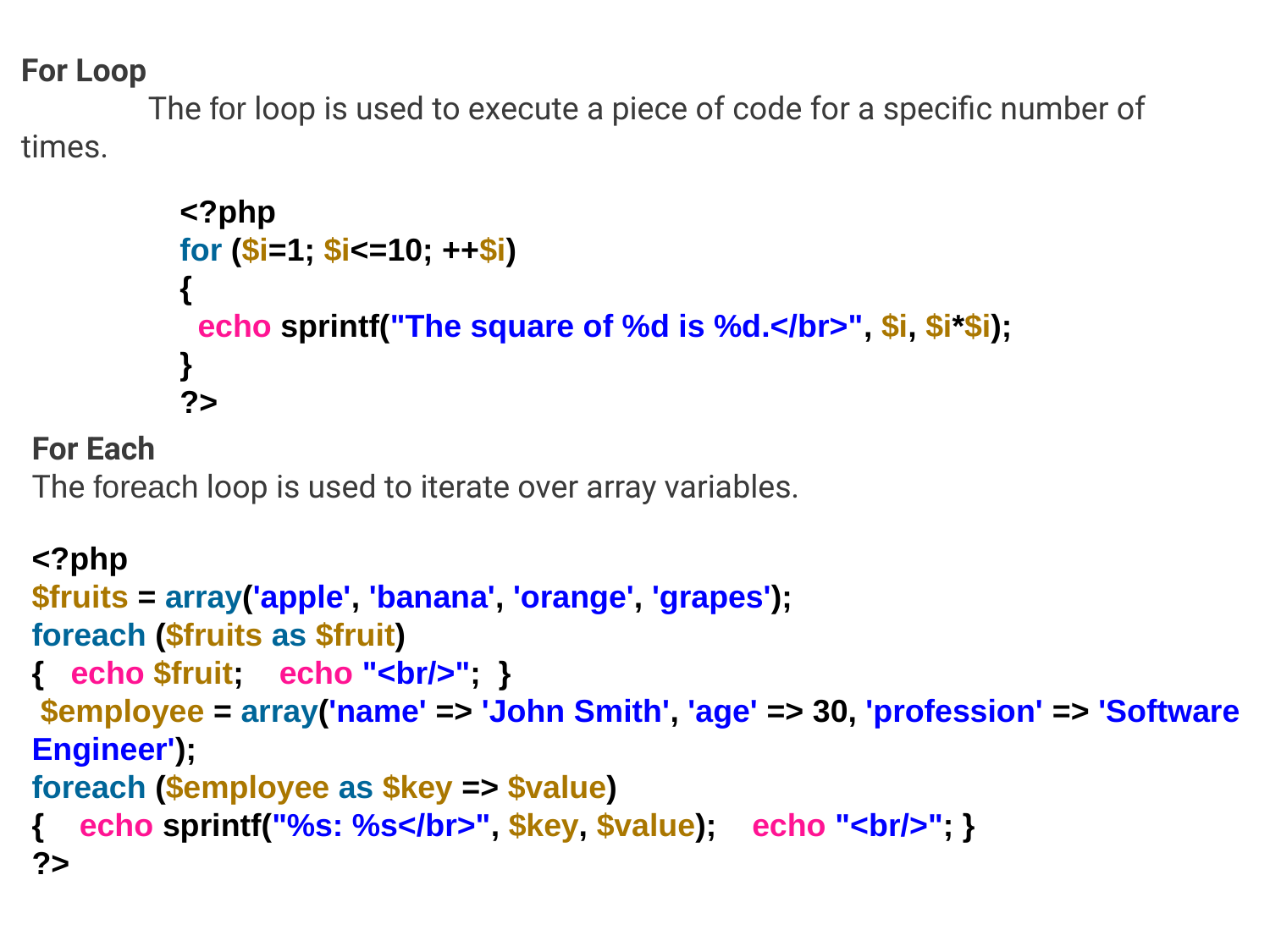

For Loop
	The for loop is used to execute a piece of code for a specific number of times.
<?php
for ($i=1; $i<=10; ++$i)
{
  echo sprintf("The square of %d is %d.</br>", $i, $i*$i);
}
?>
For Each
The foreach loop is used to iterate over array variables.
<?php
$fruits = array('apple', 'banana', 'orange', 'grapes');
foreach ($fruits as $fruit)
{   echo $fruit;    echo "<br/>";  }
 $employee = array('name' => 'John Smith', 'age' => 30, 'profession' => 'Software Engineer');
foreach ($employee as $key => $value)
{    echo sprintf("%s: %s</br>", $key, $value);    echo "<br/>"; }
?>